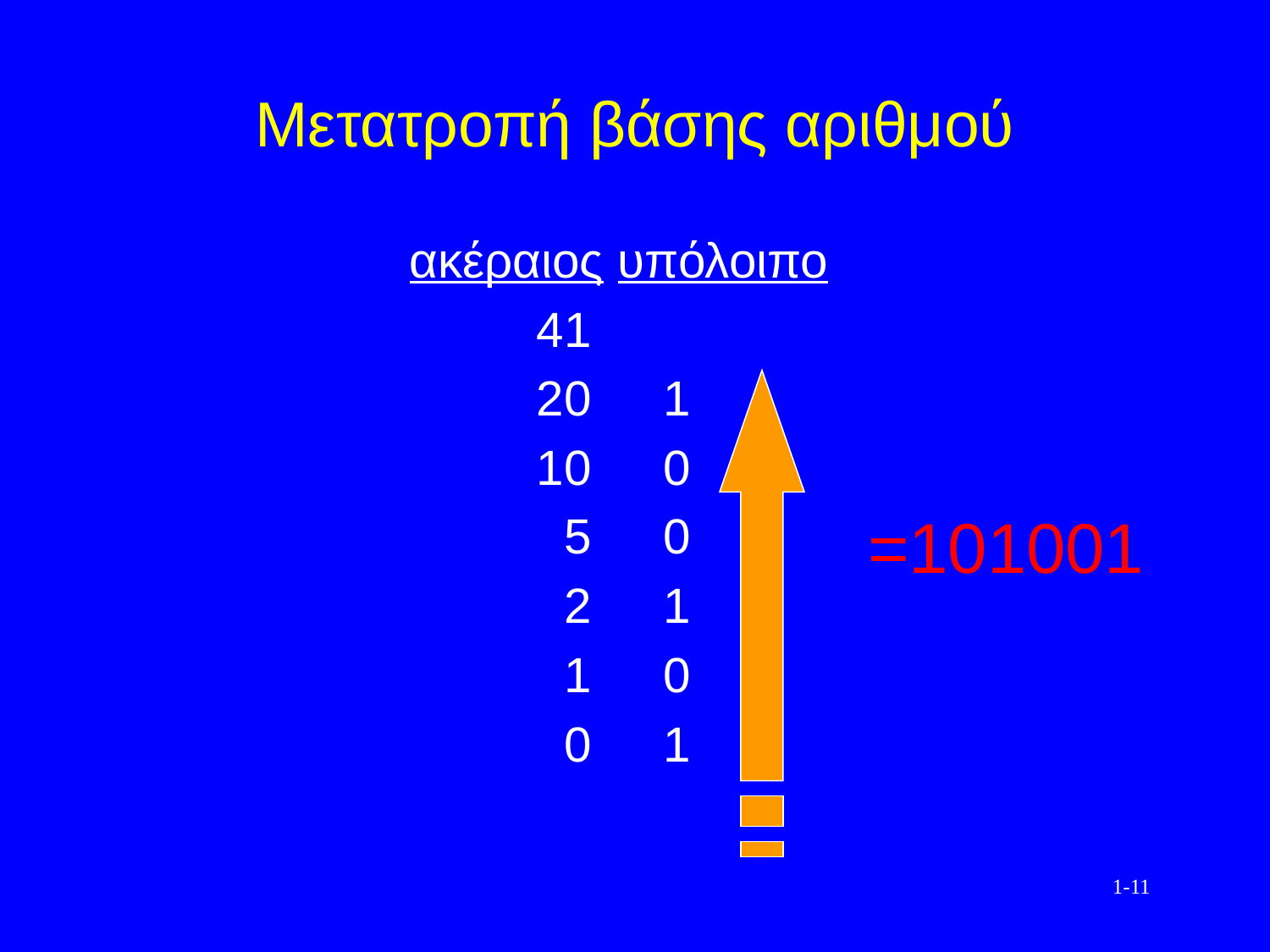

# Μετατροπή βάσης αριθμού
			ακέραιος υπόλοιπο
				41
				20	1
				10	0
				  5	0
				  2	1
				  1	0
				  0	1

=101001